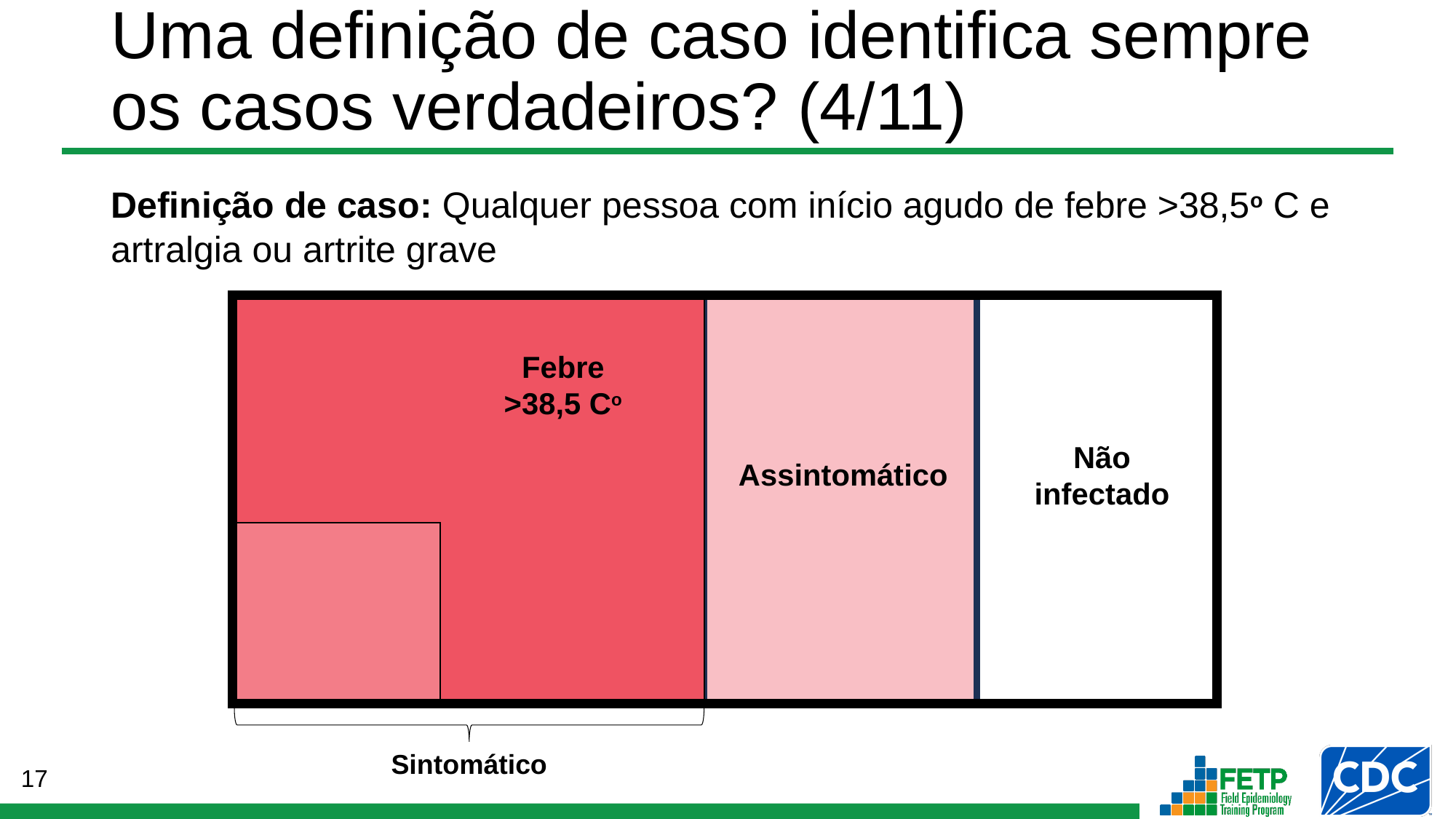

# Uma definição de caso identifica sempre os casos verdadeiros? (4/11)
Definição de caso: Qualquer pessoa com início agudo de febre >38,5o C e artralgia ou artrite grave

Febre >38,5 Co
Sintomático
Não infectado
Assintomático

Sintomático